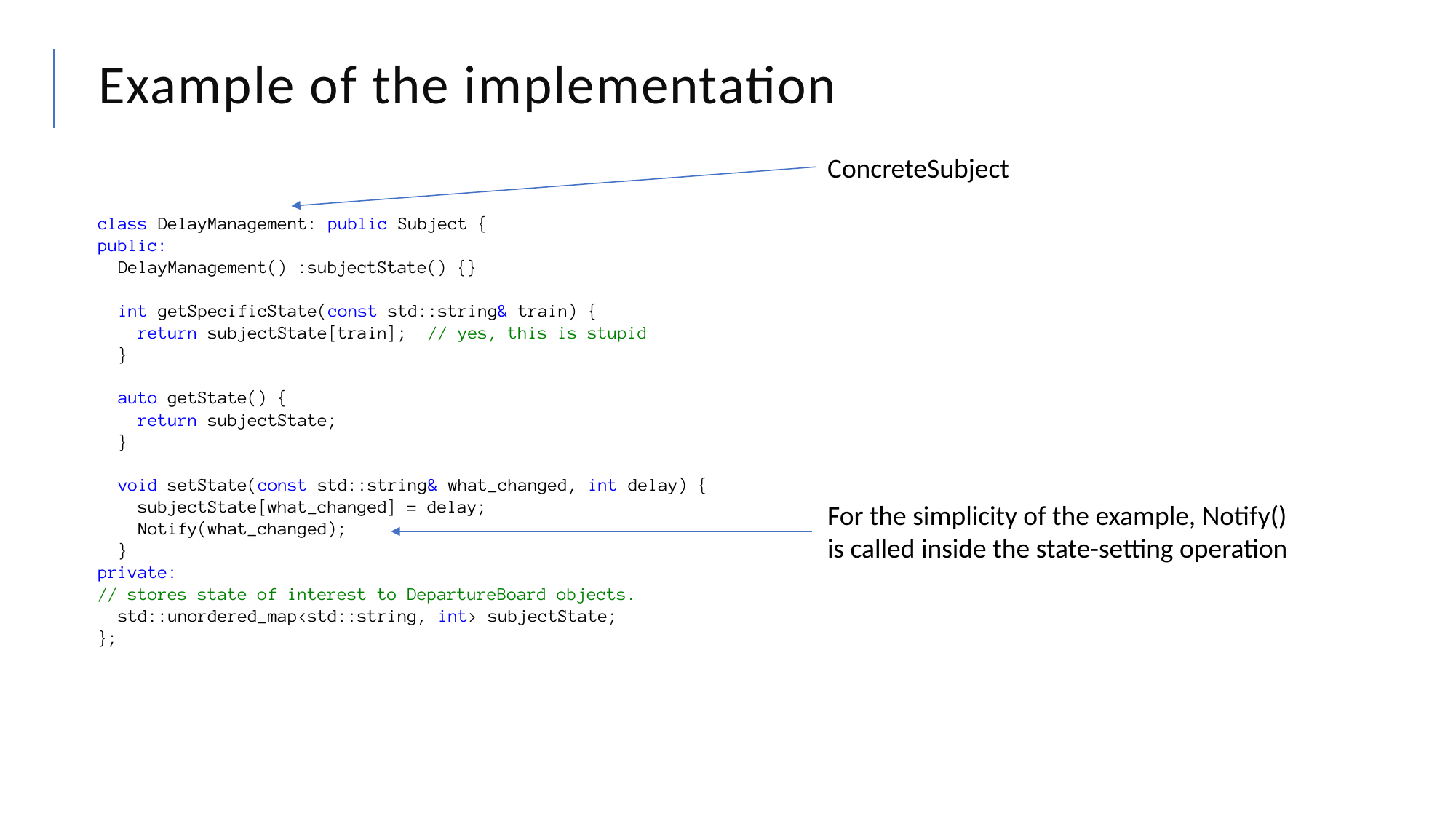

# Example of the implementation
ConcreteSubject
class DelayManagement: public Subject {
public:
  DelayManagement() :subjectState() {}
  int getSpecificState(const std::string& train) {
    return subjectState[train];  // yes, this is stupid
  }
  auto getState() {
    return subjectState;
  }
  void setState(const std::string& what_changed, int delay) {
    subjectState[what_changed] = delay;
    Notify(what_changed);
  }
private:
// stores state of interest to DepartureBoard objects.
  std::unordered_map<std::string, int> subjectState;
};

For the simplicity of the example, Notify() is called inside the state-setting operation